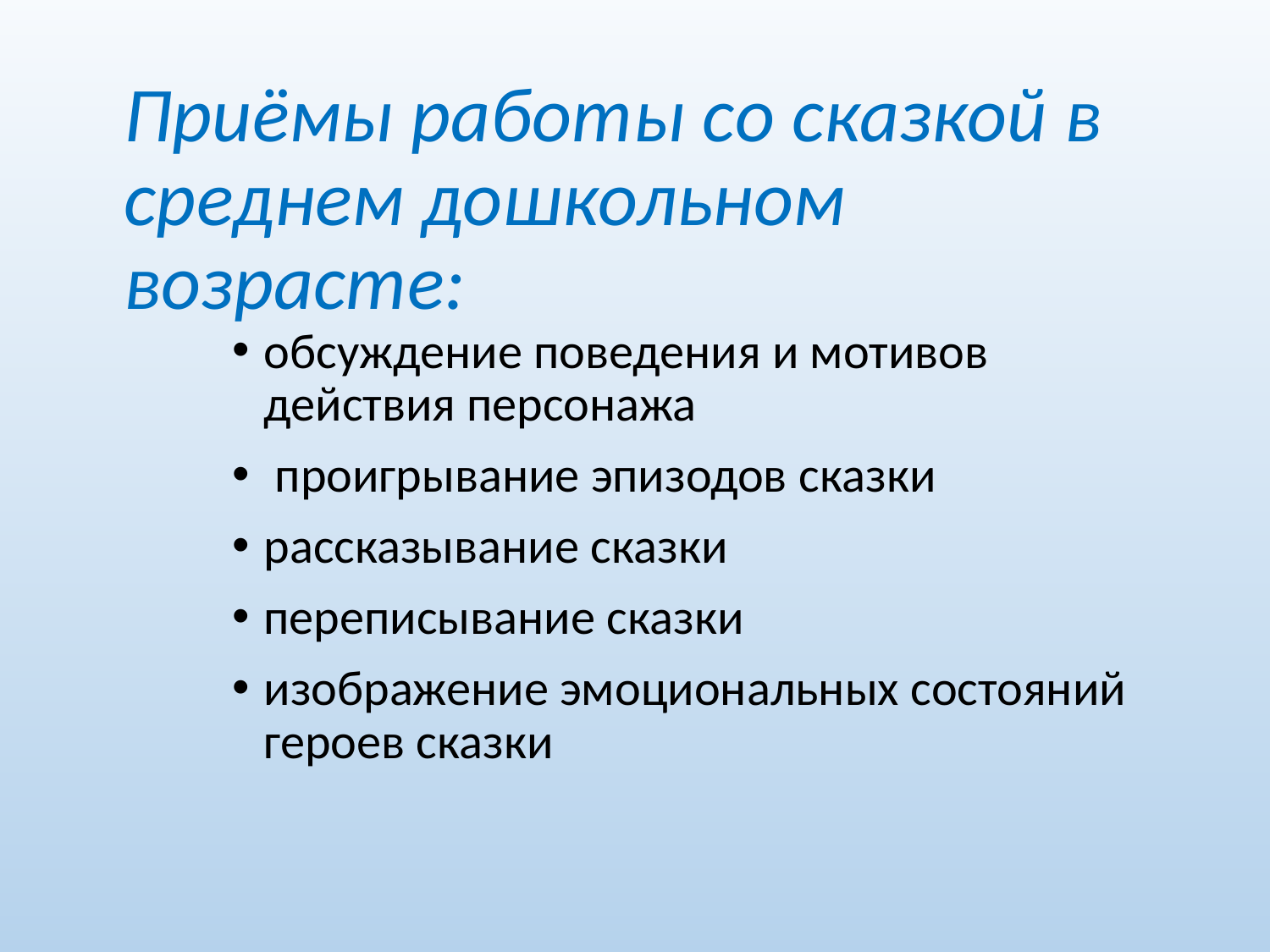

# Приёмы работы со сказкой в среднем дошкольном возрасте:
обсуждение поведения и мотивов действия персонажа
 проигрывание эпизодов сказки
рассказывание сказки
переписывание сказки
изображение эмоциональных состояний героев сказки